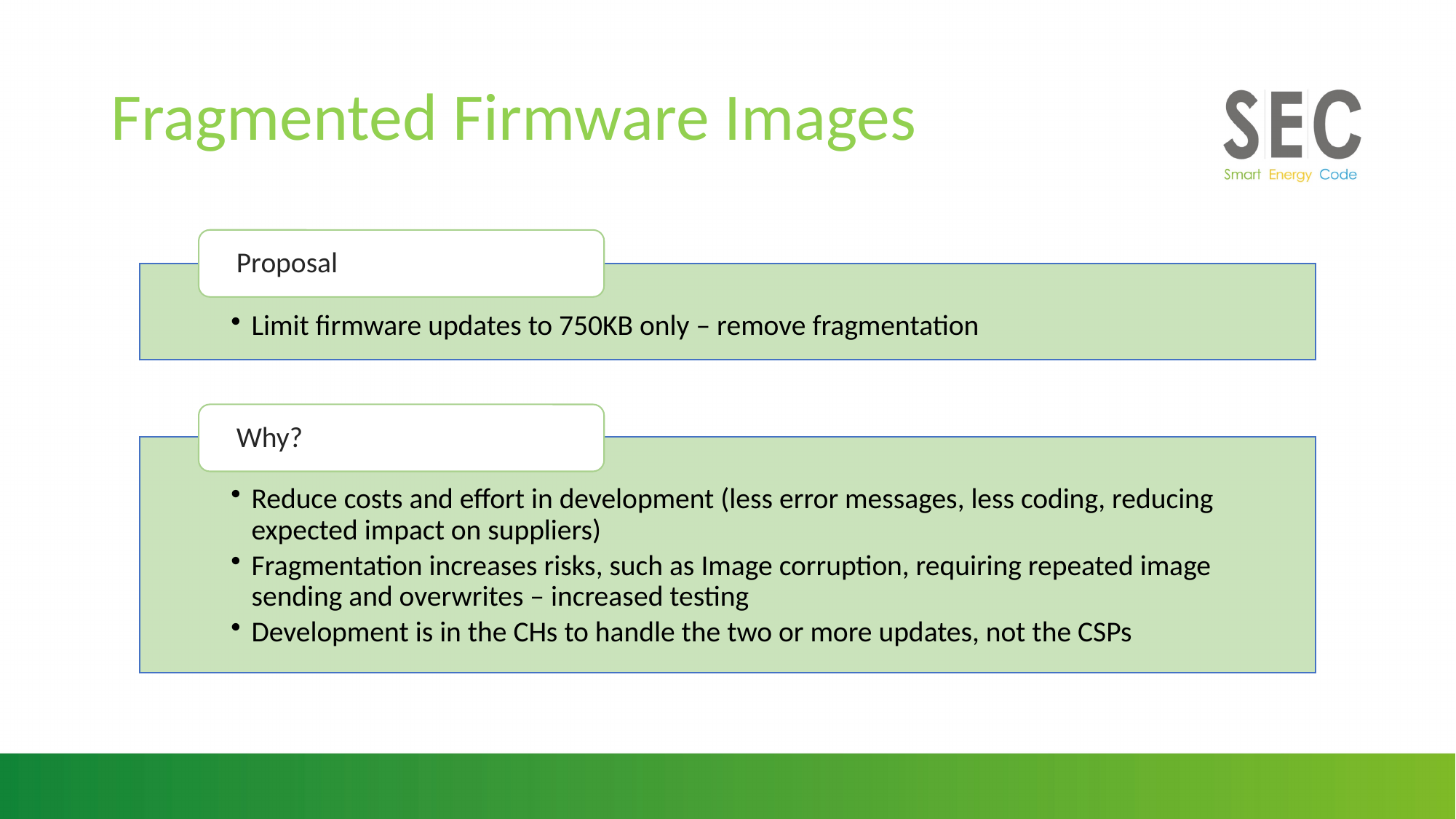

# Fragmented Firmware Images
Limit firmware updates to 750KB only – remove fragmentation
Proposal

Reduce costs and effort in development (less error messages, less coding, reducing expected impact on suppliers)
Fragmentation increases risks, such as Image corruption, requiring repeated image sending and overwrites – increased testing
Development is in the CHs to handle the two or more updates, not the CSPs
Why?